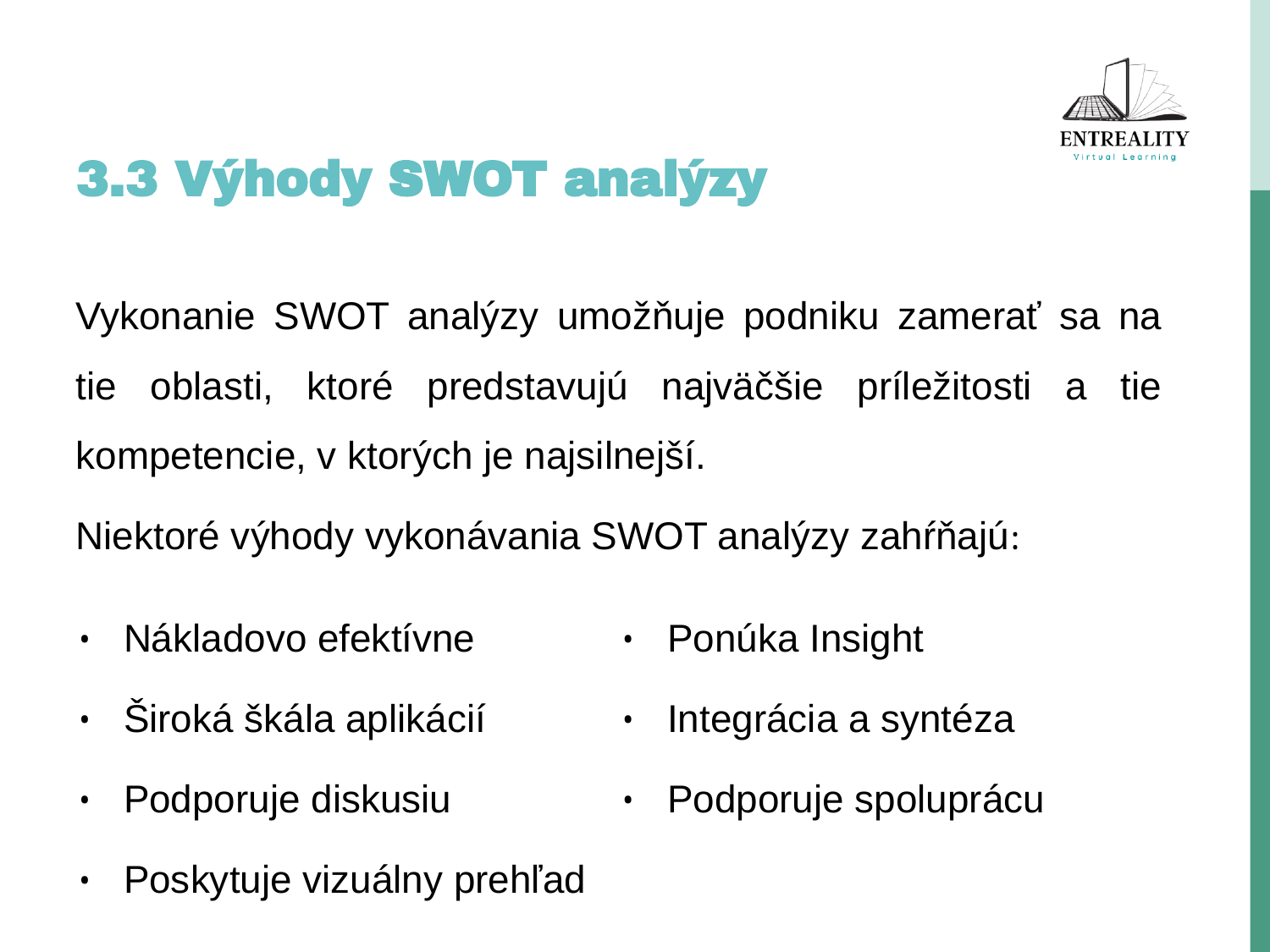

# 3.3 Výhody SWOT analýzy
Vykonanie SWOT analýzy umožňuje podniku zamerať sa na tie oblasti, ktoré predstavujú najväčšie príležitosti a tie kompetencie, v ktorých je najsilnejší.
Niektoré výhody vykonávania SWOT analýzy zahŕňajú:
Nákladovo efektívne
Široká škála aplikácií
Podporuje diskusiu
Poskytuje vizuálny prehľad
Ponúka Insight
Integrácia a syntéza
Podporuje spoluprácu